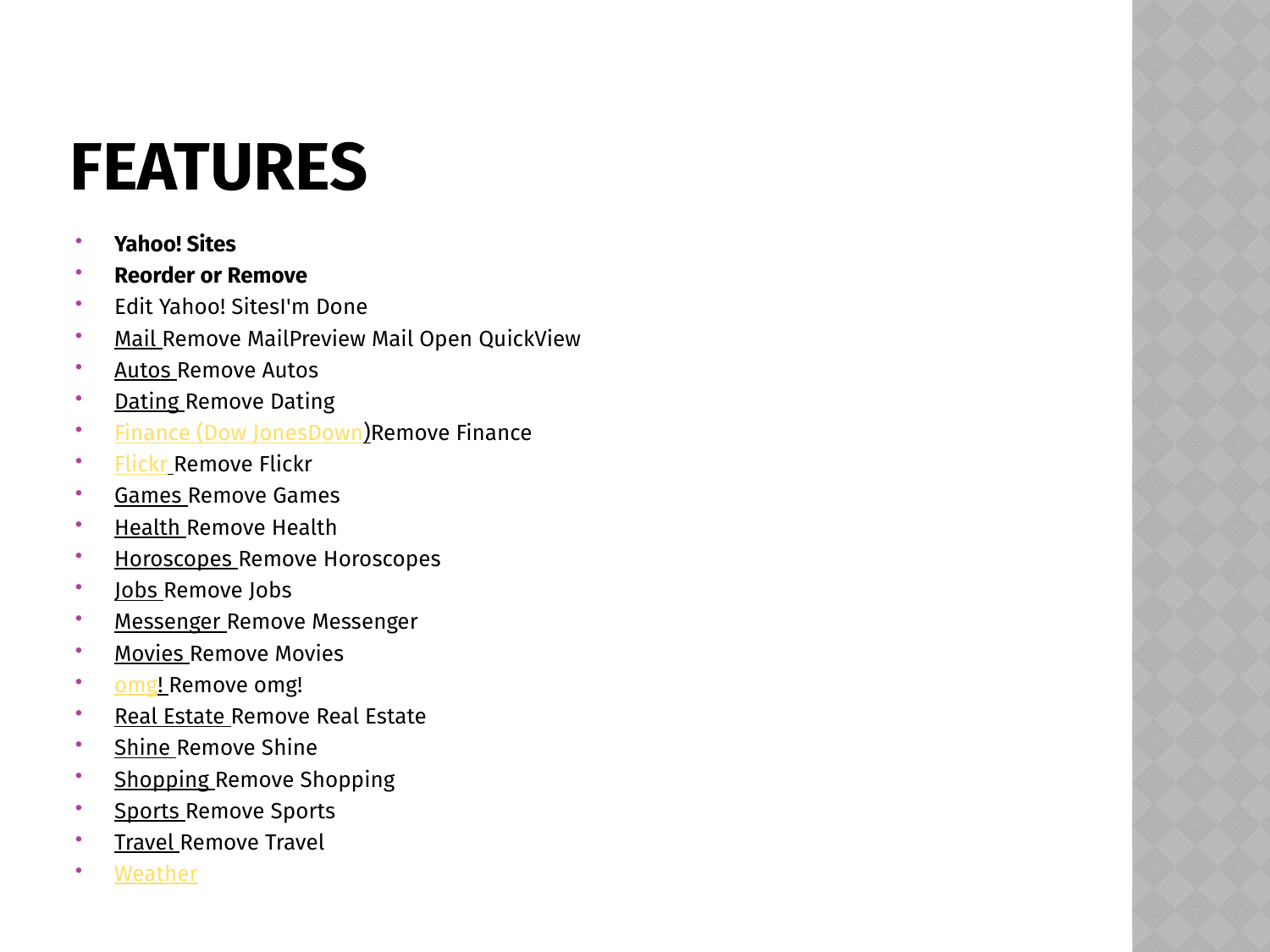

# features
Yahoo! Sites
Reorder or Remove
Edit Yahoo! SitesI'm Done
Mail Remove MailPreview Mail Open QuickView
Autos Remove Autos
Dating Remove Dating
Finance (Dow JonesDown)Remove Finance
Flickr Remove Flickr
Games Remove Games
Health Remove Health
Horoscopes Remove Horoscopes
Jobs Remove Jobs
Messenger Remove Messenger
Movies Remove Movies
omg! Remove omg!
Real Estate Remove Real Estate
Shine Remove Shine
Shopping Remove Shopping
Sports Remove Sports
Travel Remove Travel
Weather